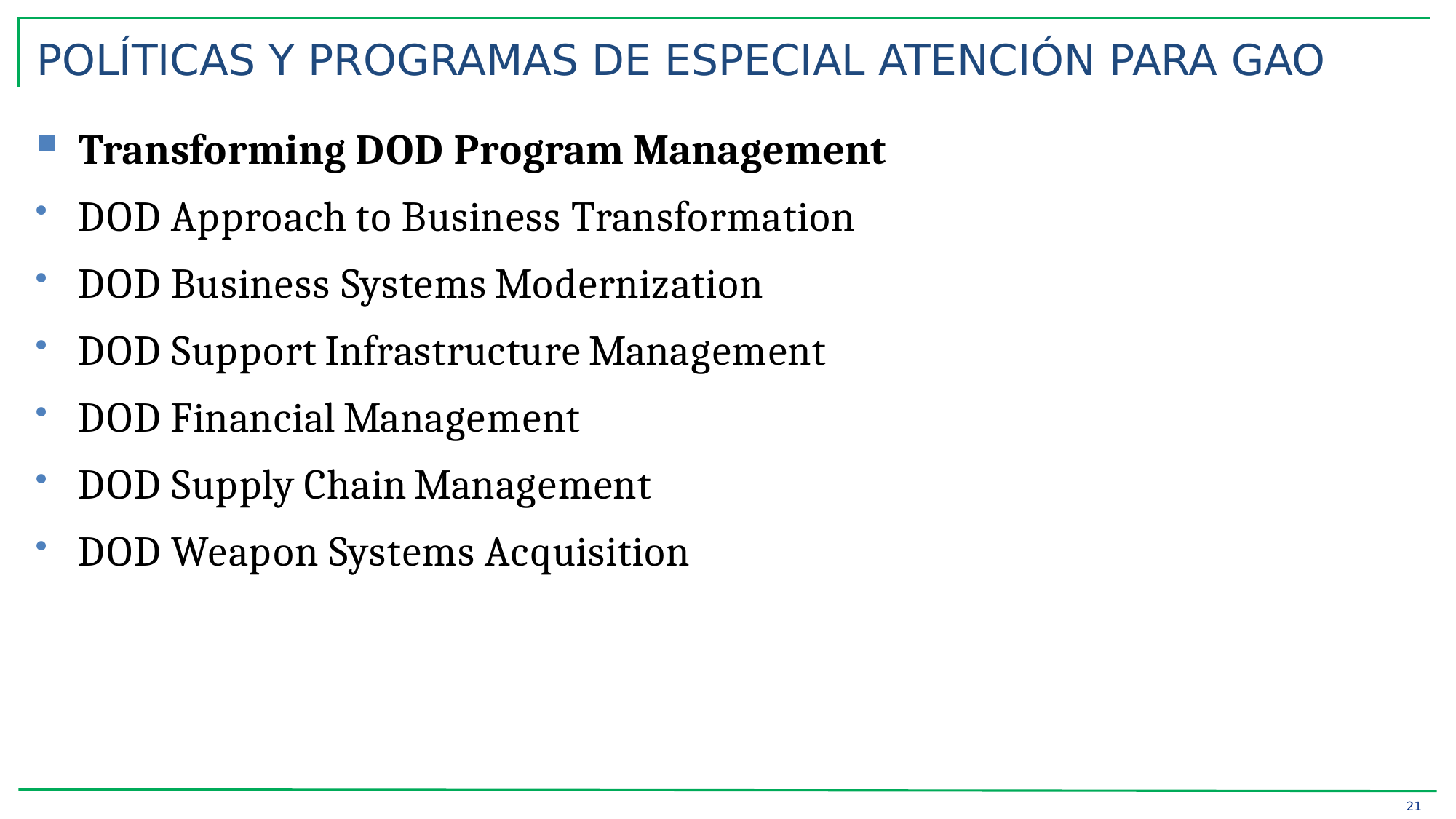

# POLÍTICAS Y PROGRAMAS DE ESPECIAL ATENCIÓN PARA GAO
Transforming DOD Program Management
DOD Approach to Business Transformation
DOD Business Systems Modernization
DOD Support Infrastructure Management
DOD Financial Management
DOD Supply Chain Management
DOD Weapon Systems Acquisition
21